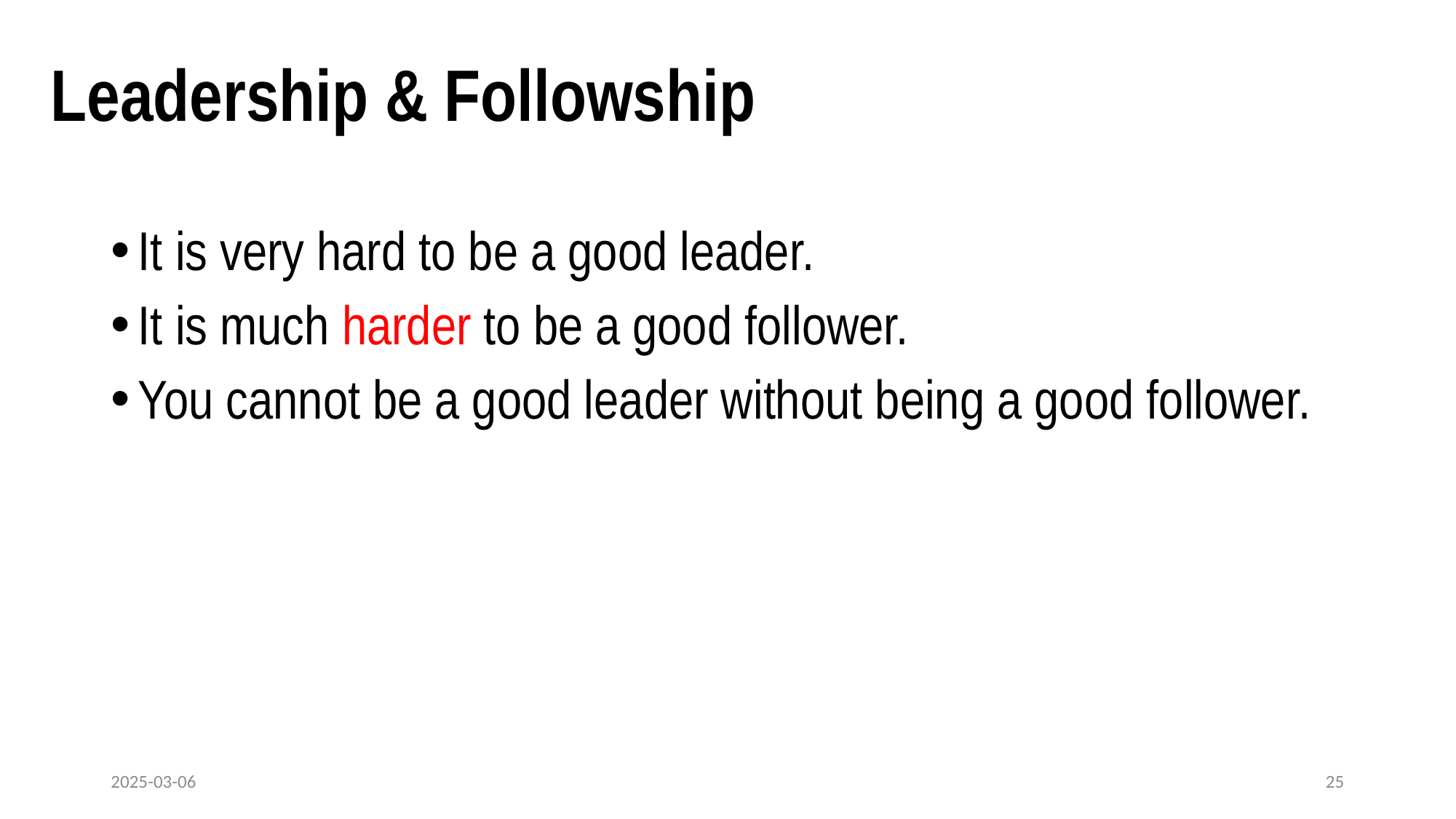

# Leadership & Followship
It is very hard to be a good leader.
It is much harder to be a good follower.
You cannot be a good leader without being a good follower.

2025-03-06
25